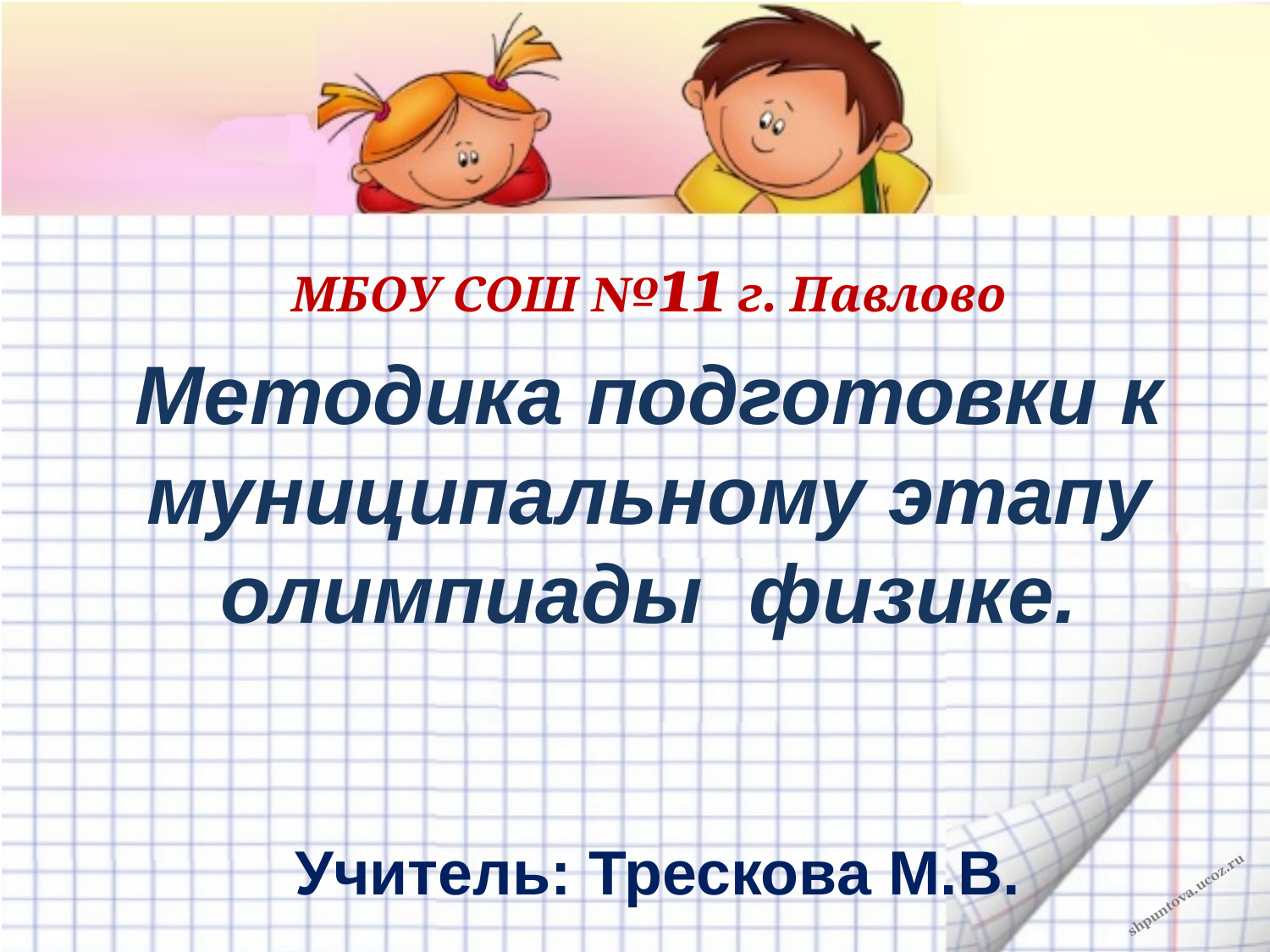

МБОУ СОШ №11 г. Павлово
Методика подготовки к муниципальному этапу олимпиады  физике.

 Учитель: Трескова М.В.